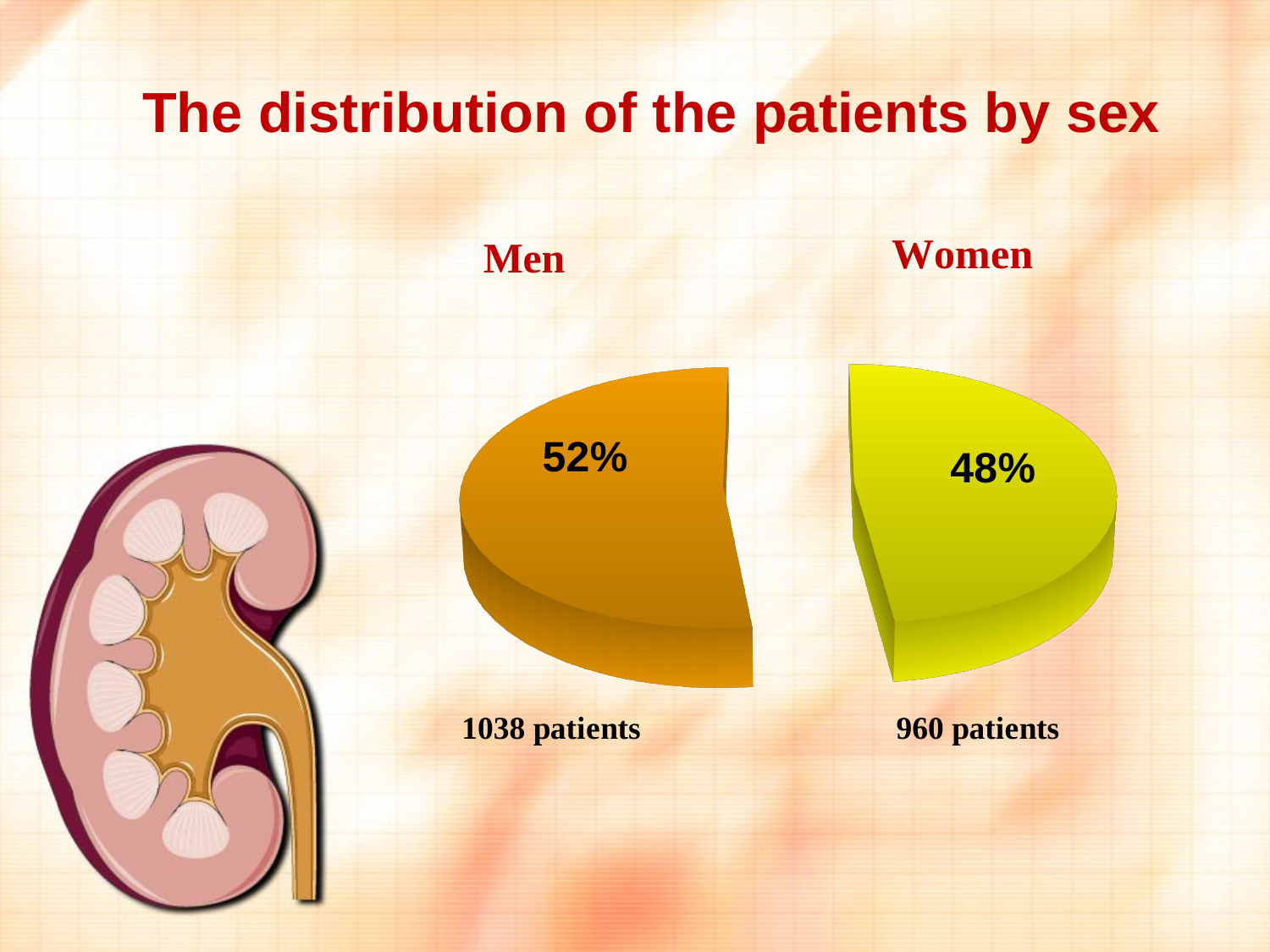

# The distribution of the patients by sex

[unsupported chart]